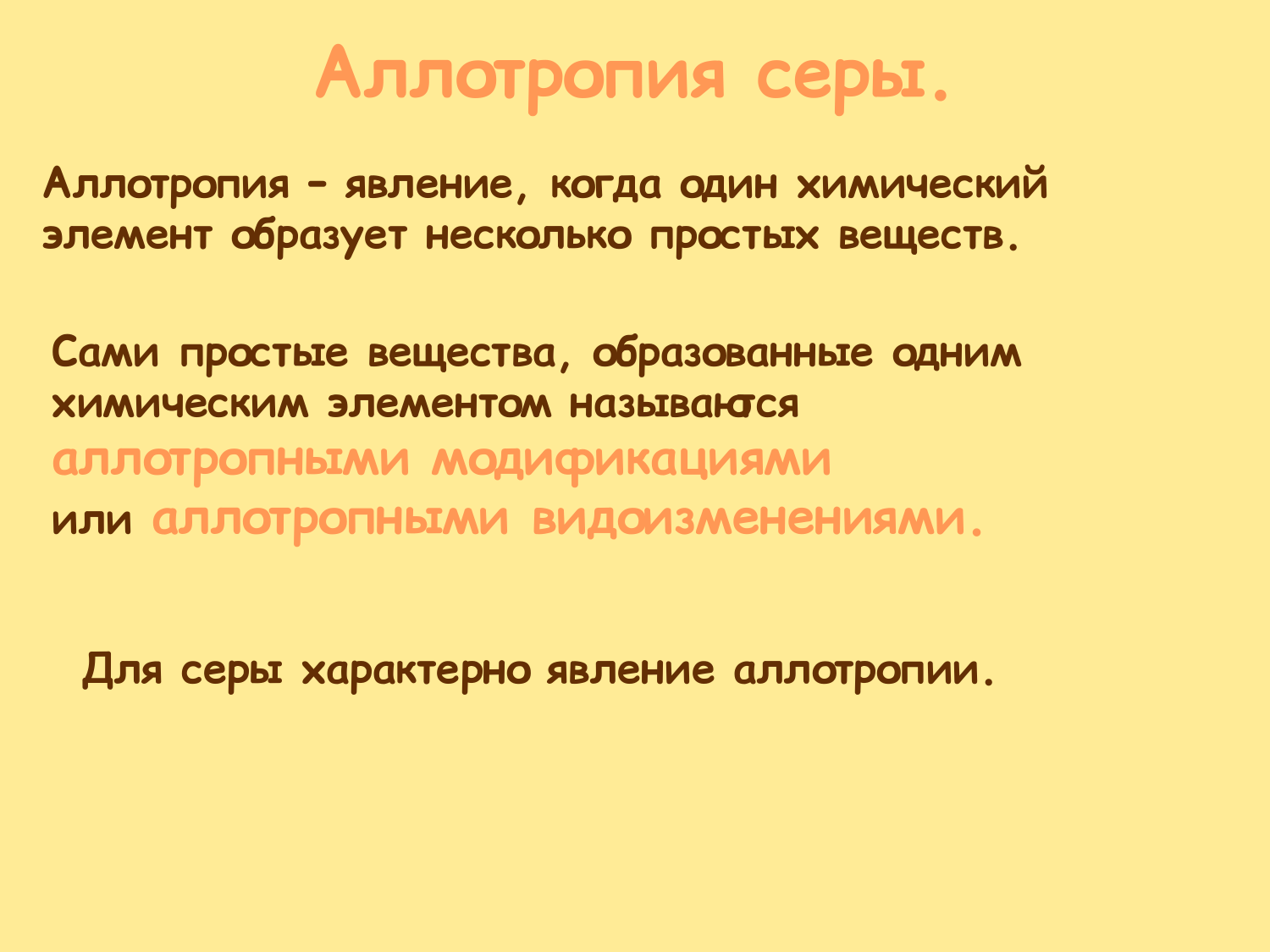

Аллотропия серы.
Аллотропия – явление, когда один химический элемент образует несколько простых веществ.
Сами простые вещества, образованные одним химическим элементом называются
аллотропными модификациями
или аллотропными видоизменениями.
Для серы характерно явление аллотропии.